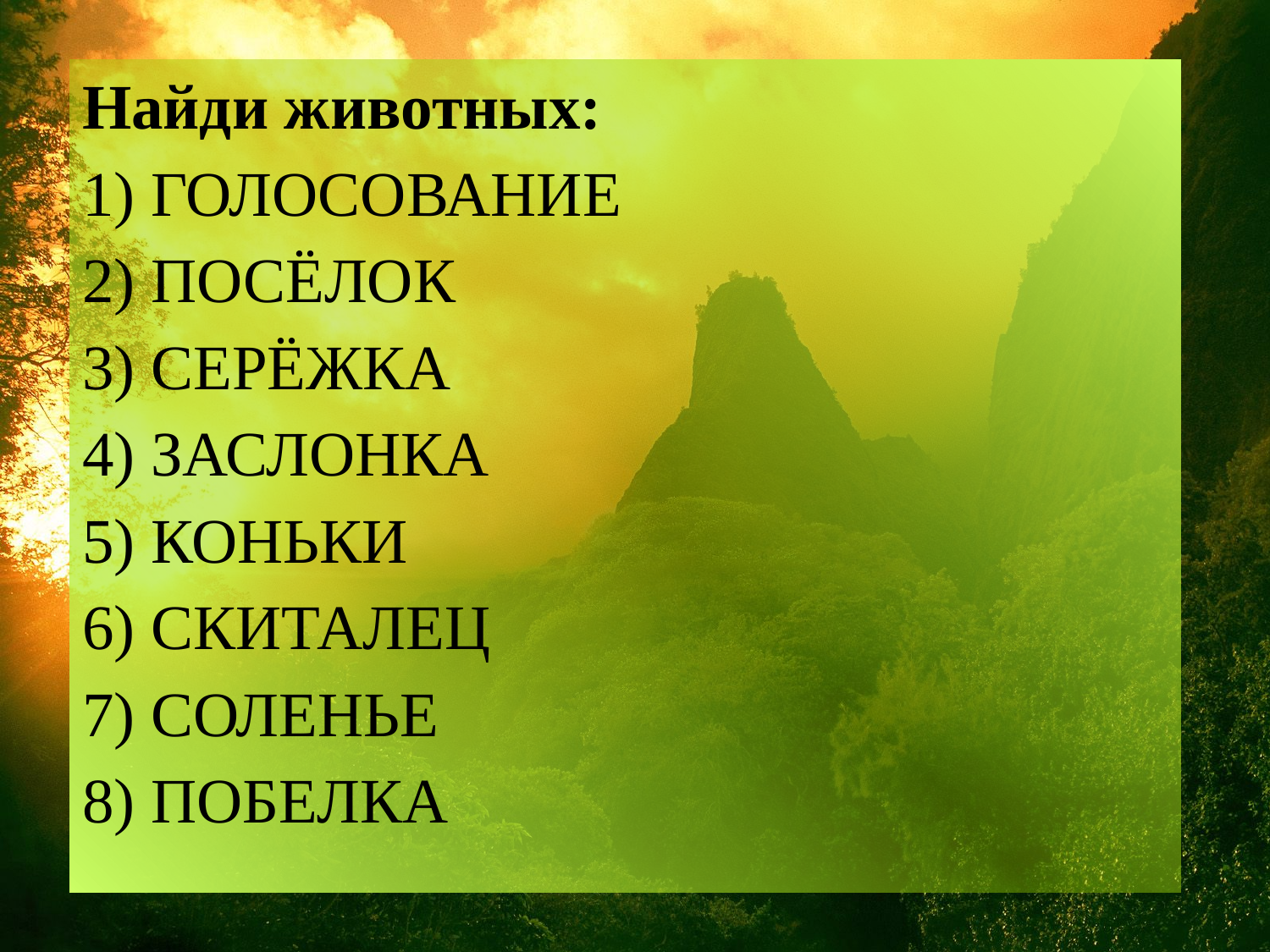

Найди животных:
1) ГОЛОСОВАНИЕ
2) ПОСЁЛОК
3) СЕРЁЖКА
4) ЗАСЛОНКА
5) КОНЬКИ
6) СКИТАЛЕЦ
7) СОЛЕНЬЕ
8) ПОБЕЛКА